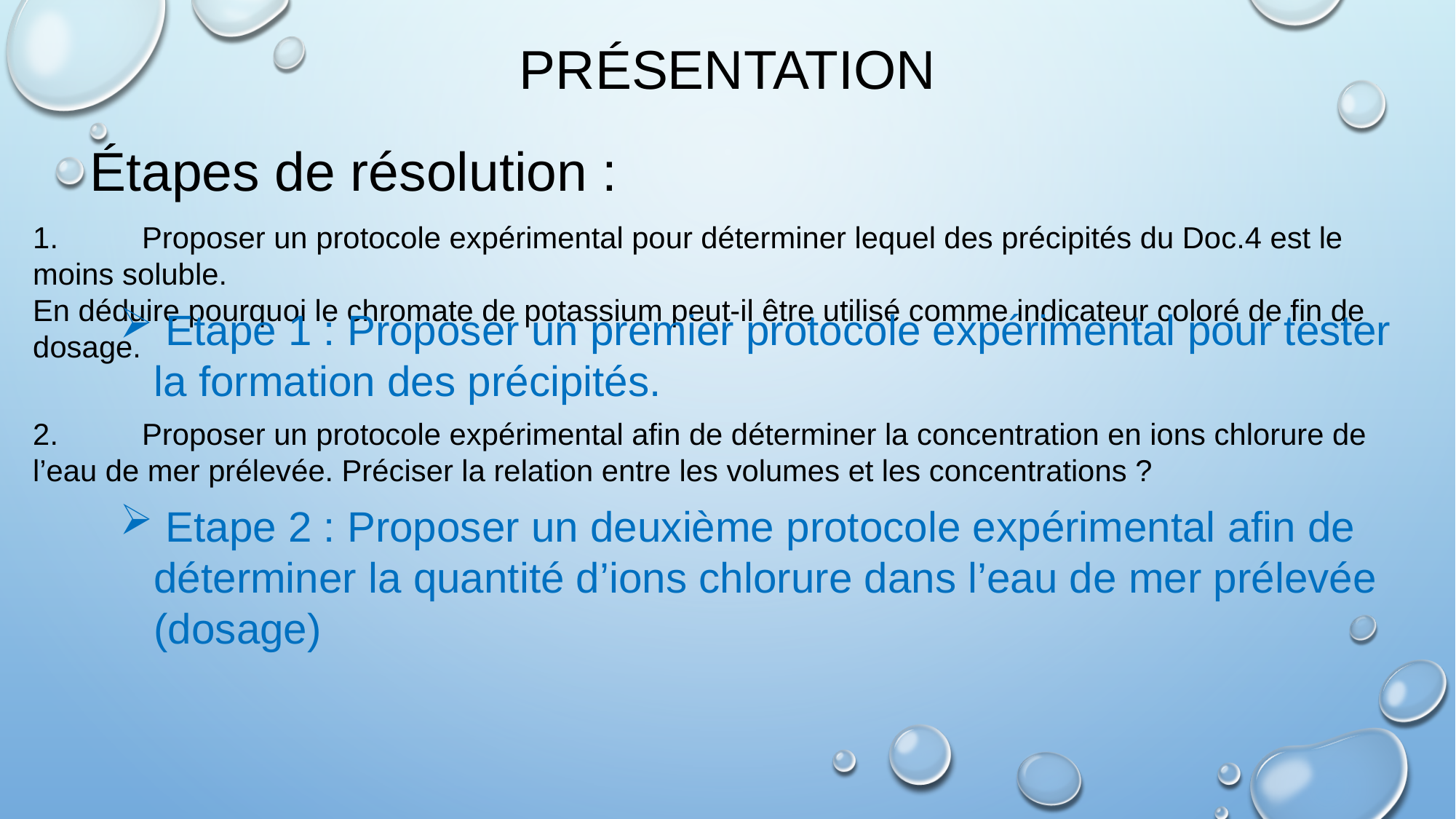

# présentation
Étapes de résolution :
1.	Proposer un protocole expérimental pour déterminer lequel des précipités du Doc.4 est le moins soluble.
En déduire pourquoi le chromate de potassium peut-il être utilisé comme indicateur coloré de fin de dosage.
 Etape 1 : Proposer un premier protocole expérimental pour tester la formation des précipités.
2.	Proposer un protocole expérimental afin de déterminer la concentration en ions chlorure de l’eau de mer prélevée. Préciser la relation entre les volumes et les concentrations ?
 Etape 2 : Proposer un deuxième protocole expérimental afin de déterminer la quantité d’ions chlorure dans l’eau de mer prélevée (dosage)